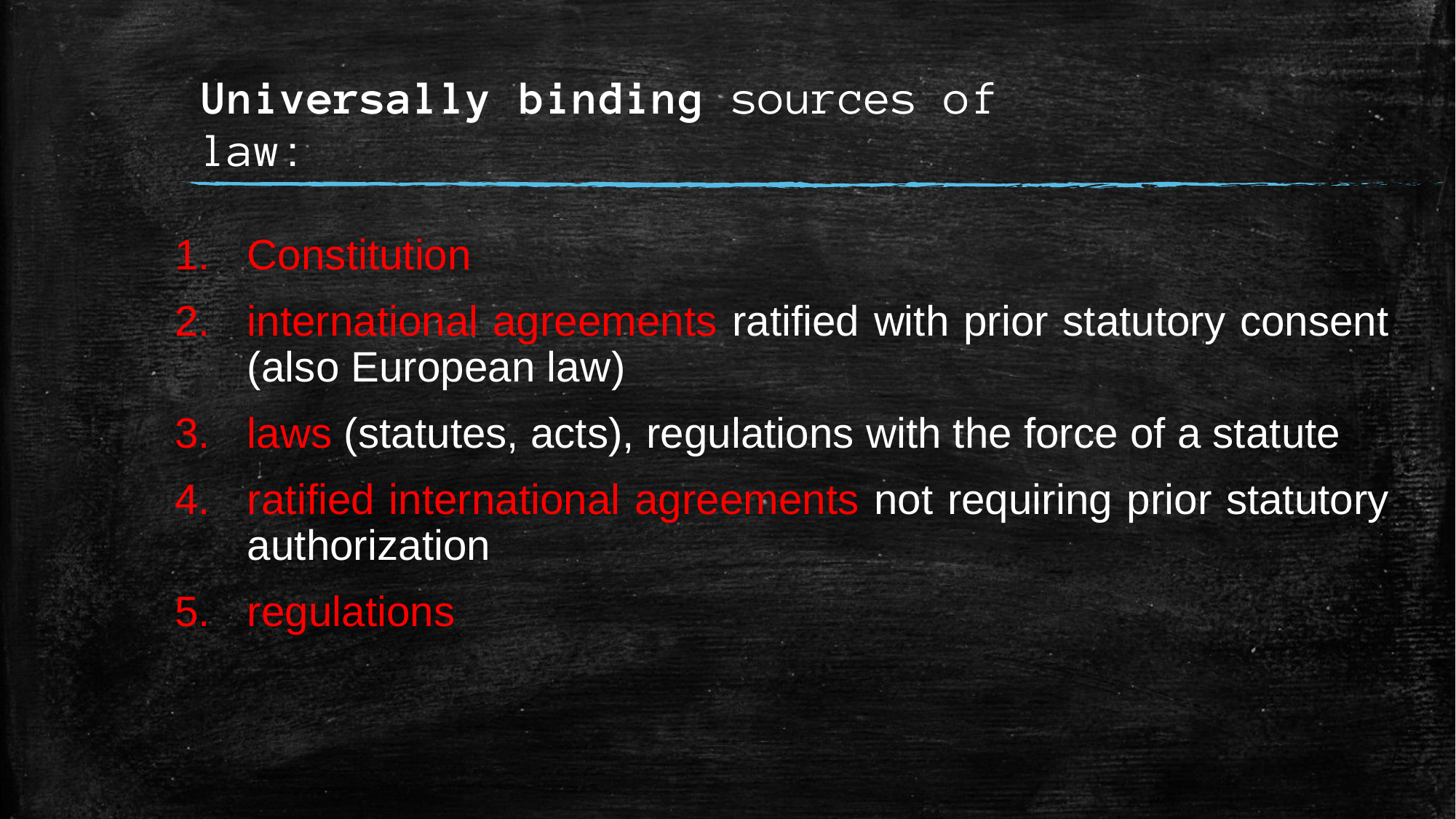

# Universally binding sources of law:
Constitution
international agreements ratified with prior statutory consent (also European law)
laws (statutes, acts), regulations with the force of a statute
ratified international agreements not requiring prior statutory authorization
regulations